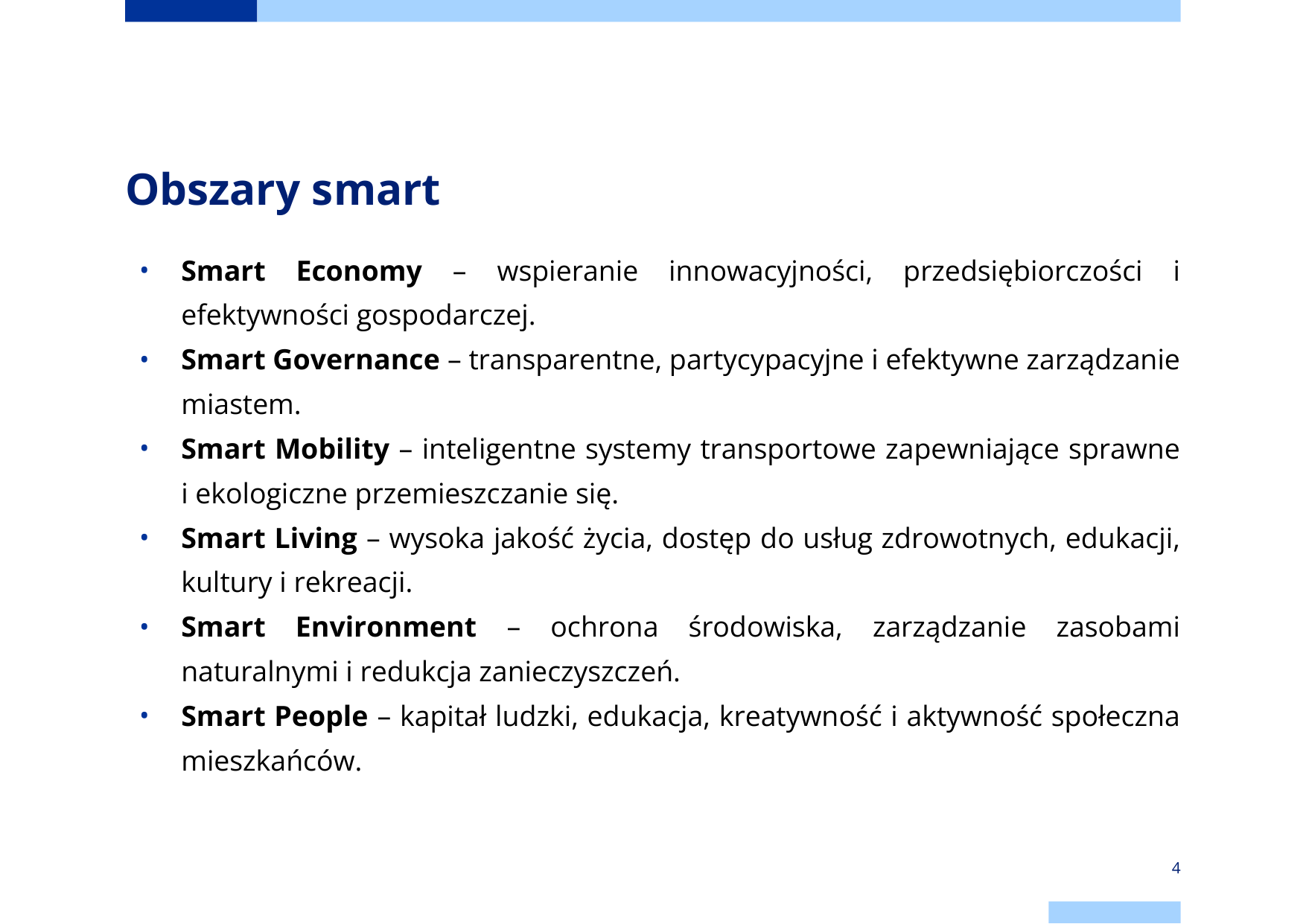

# Obszary smart
Smart Economy – wspieranie innowacyjności, przedsiębiorczości i efektywności gospodarczej.
Smart Governance – transparentne, partycypacyjne i efektywne zarządzanie miastem.
Smart Mobility – inteligentne systemy transportowe zapewniające sprawne i ekologiczne przemieszczanie się.
Smart Living – wysoka jakość życia, dostęp do usług zdrowotnych, edukacji, kultury i rekreacji.
Smart Environment – ochrona środowiska, zarządzanie zasobami naturalnymi i redukcja zanieczyszczeń.
Smart People – kapitał ludzki, edukacja, kreatywność i aktywność społeczna mieszkańców.
4